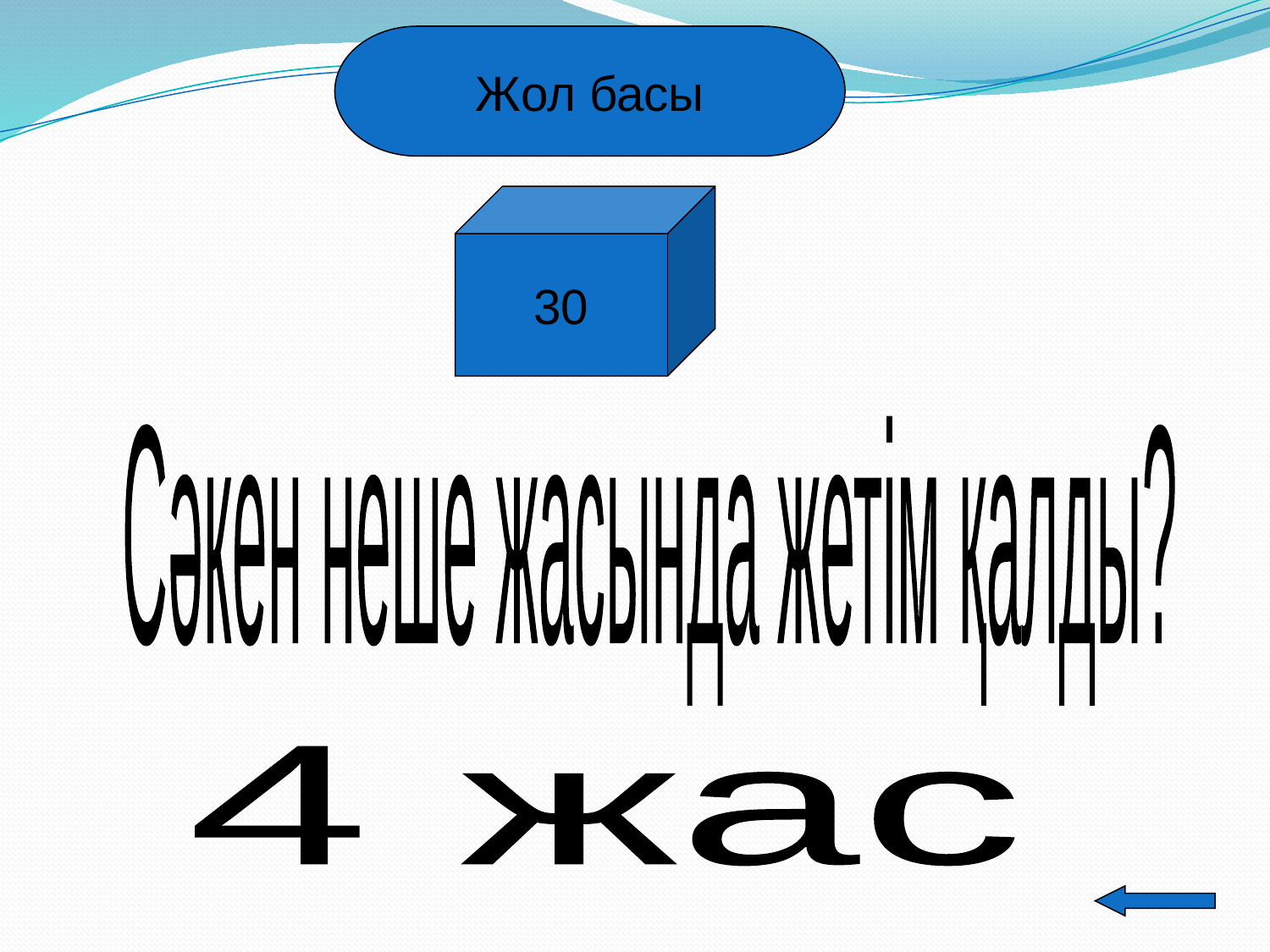

Жол басы
30
Сәкен неше жасында жетім қалды?
4 жас